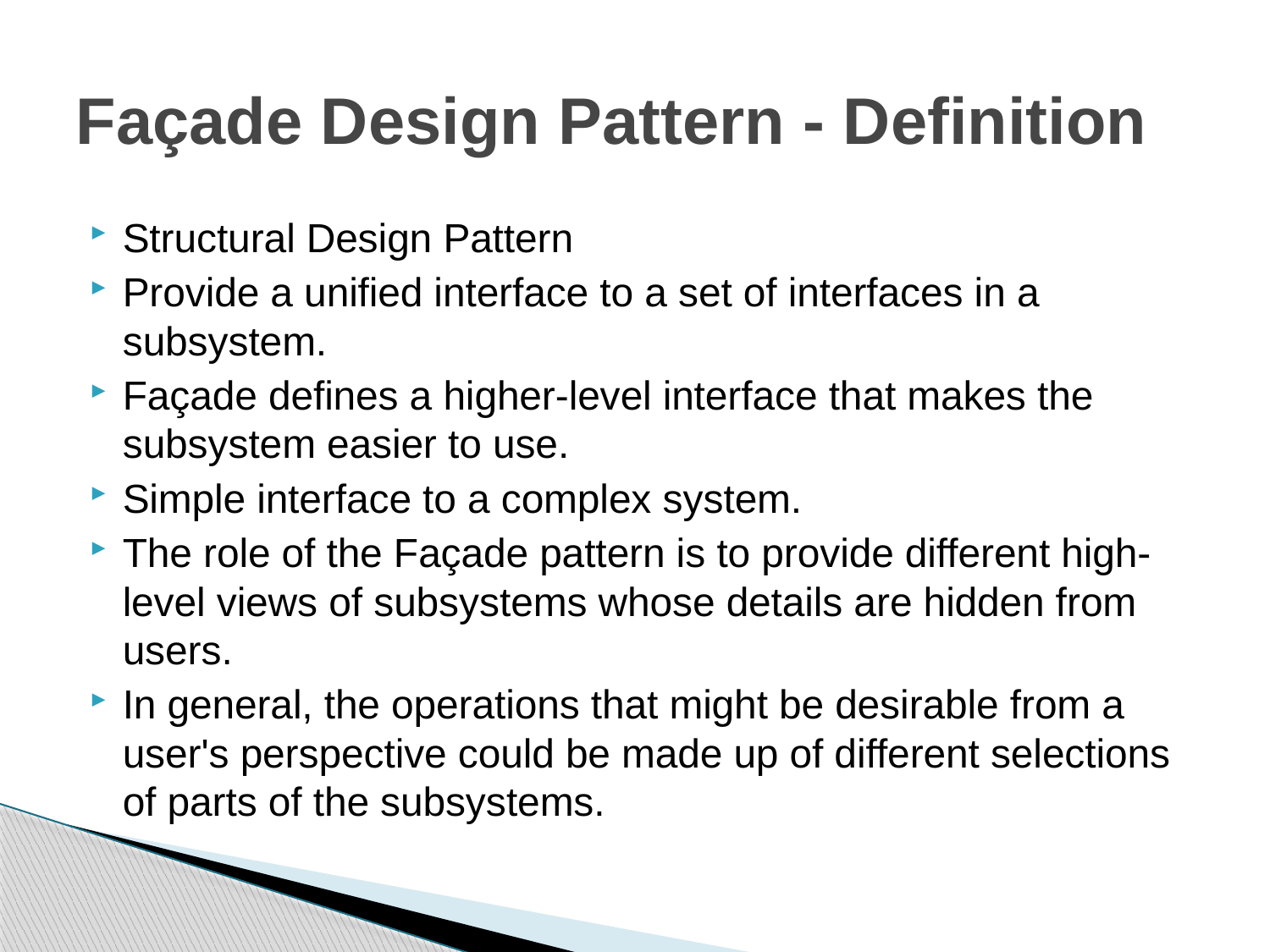

# Façade Design Pattern - Definition
Structural Design Pattern
Provide a unified interface to a set of interfaces in a subsystem.
Façade defines a higher-level interface that makes the subsystem easier to use.
Simple interface to a complex system.
The role of the Façade pattern is to provide different high-level views of subsystems whose details are hidden from users.
In general, the operations that might be desirable from a user's perspective could be made up of different selections of parts of the subsystems.